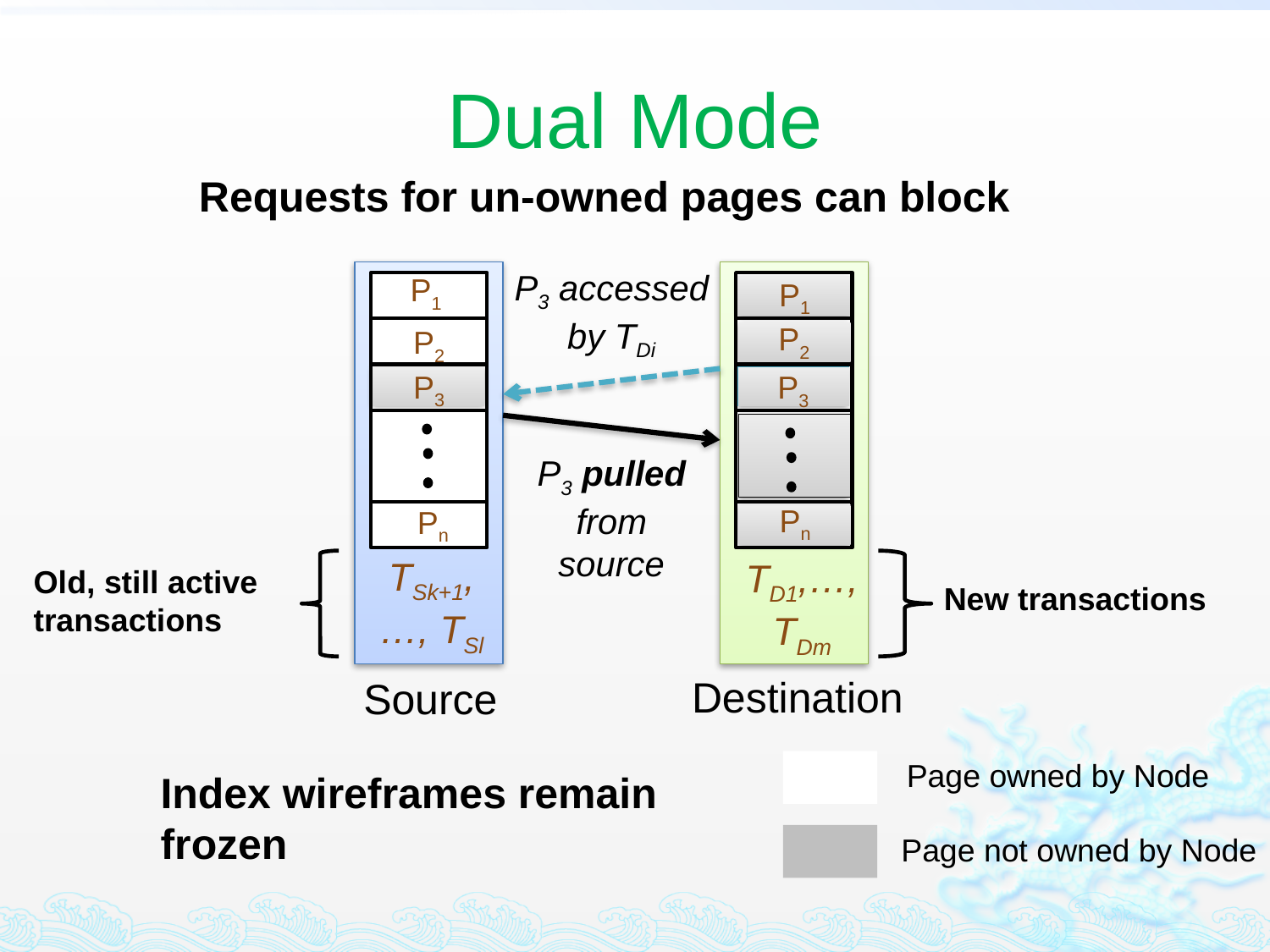

# Dual Mode
Requests for un-owned pages can block
P3 accessed by TDi

P1
P1

P2
P2

P3
P3

P3 pulled from source
Pn
Pn

TSk+1,…, TSl
TD1,…, TDm

Old, still active transactions
New transactions
Destination
Source
Page owned by Node

Page not owned by Node

Index wireframes remain frozen